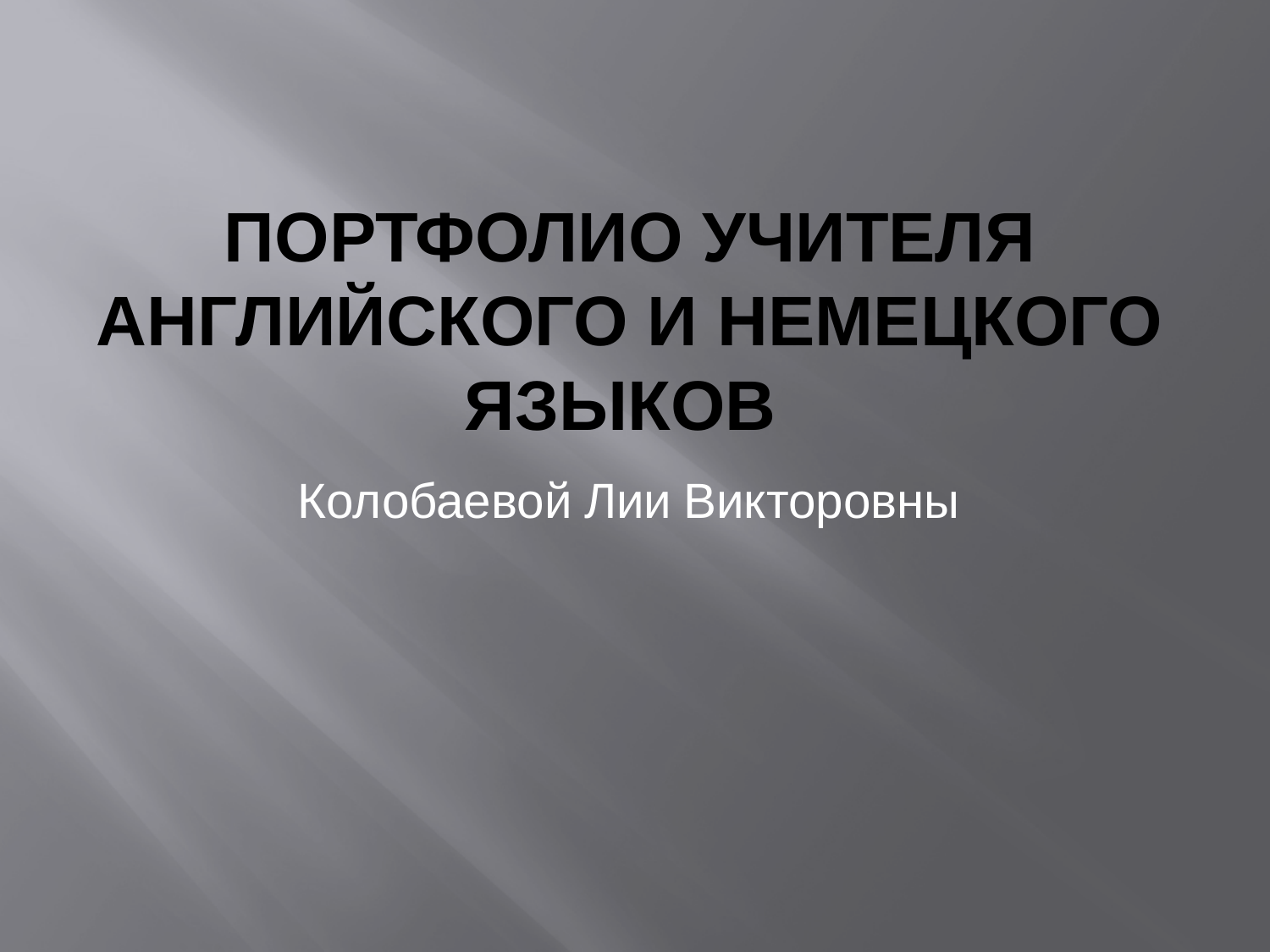

# Портфолио учителя английского и немецкого языков
Колобаевой Лии Викторовны